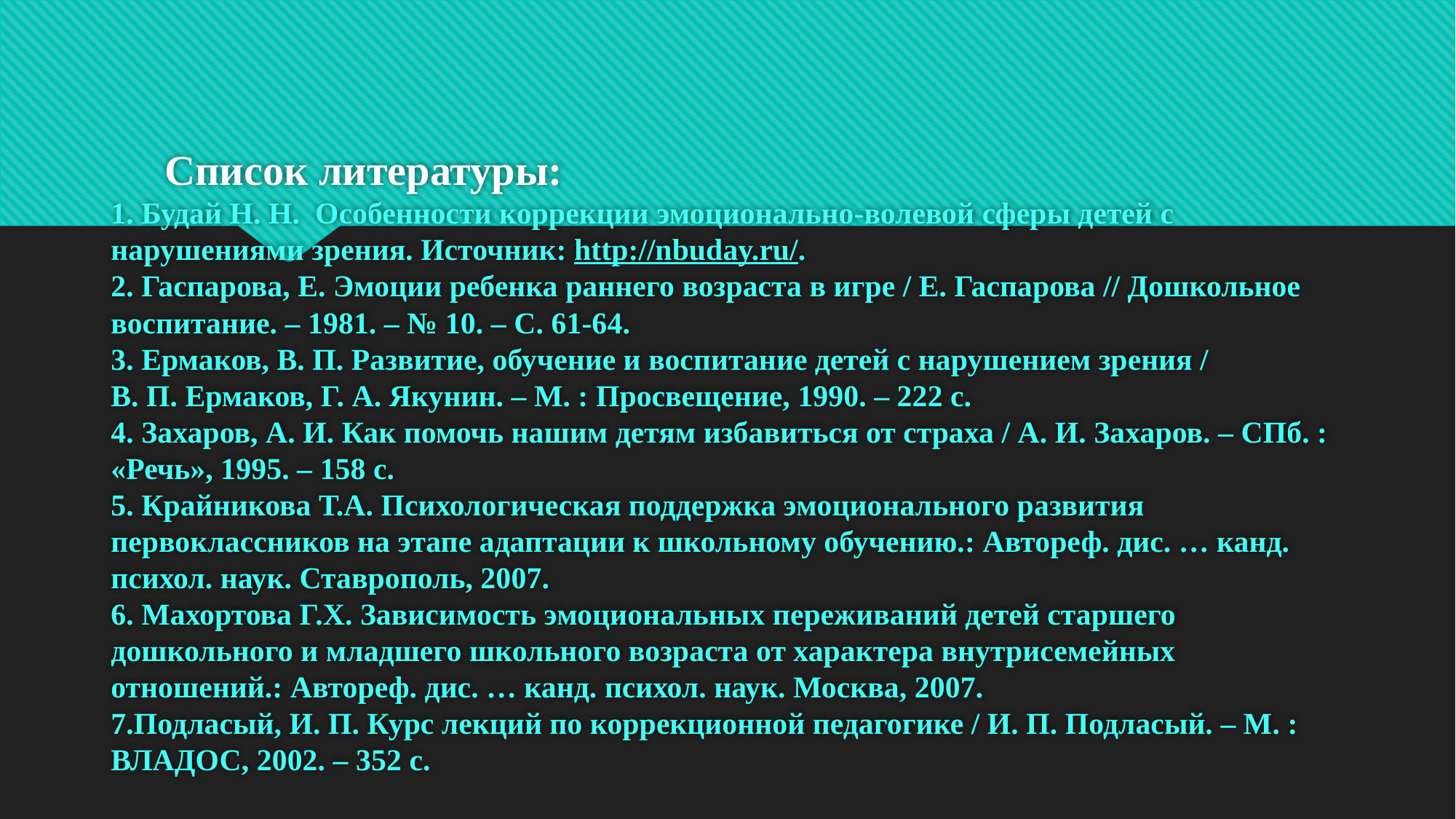

# Список литературы:            1. Будай Н. Н.  Особенности коррекции эмоционально-волевой сферы детей с нарушениями зрения. Источник: http://nbuday.ru/. 2. Гаспарова, Е. Эмоции ребенка раннего возраста в игре / Е. Гаспарова // Дошкольное воспитание. – 1981. – № 10. – С. 61-64. 3. Ермаков, В. П. Развитие, обучение и воспитание детей с нарушением зрения / В. П. Ермаков, Г. А. Якунин. – М. : Просвещение, 1990. – 222 с. 4. Захаров, А. И. Как помочь нашим детям избавиться от страха / А. И. Захаров. – СПб. : «Речь», 1995. – 158 с. 5. Крайникова Т.А. Психологическая поддержка эмоционального развития первоклассников на этапе адаптации к школьному обучению.: Автореф. дис. … канд. психол. наук. Ставрополь, 2007. 6. Махортова Г.Х. Зависимость эмоциональных переживаний детей старшего дошкольного и младшего школьного возраста от характера внутрисемейных отношений.: Автореф. дис. … канд. психол. наук. Москва, 2007. 7.Подласый, И. П. Курс лекций по коррекционной педагогике / И. П. Подласый. – М. : ВЛАДОС, 2002. – 352 с.